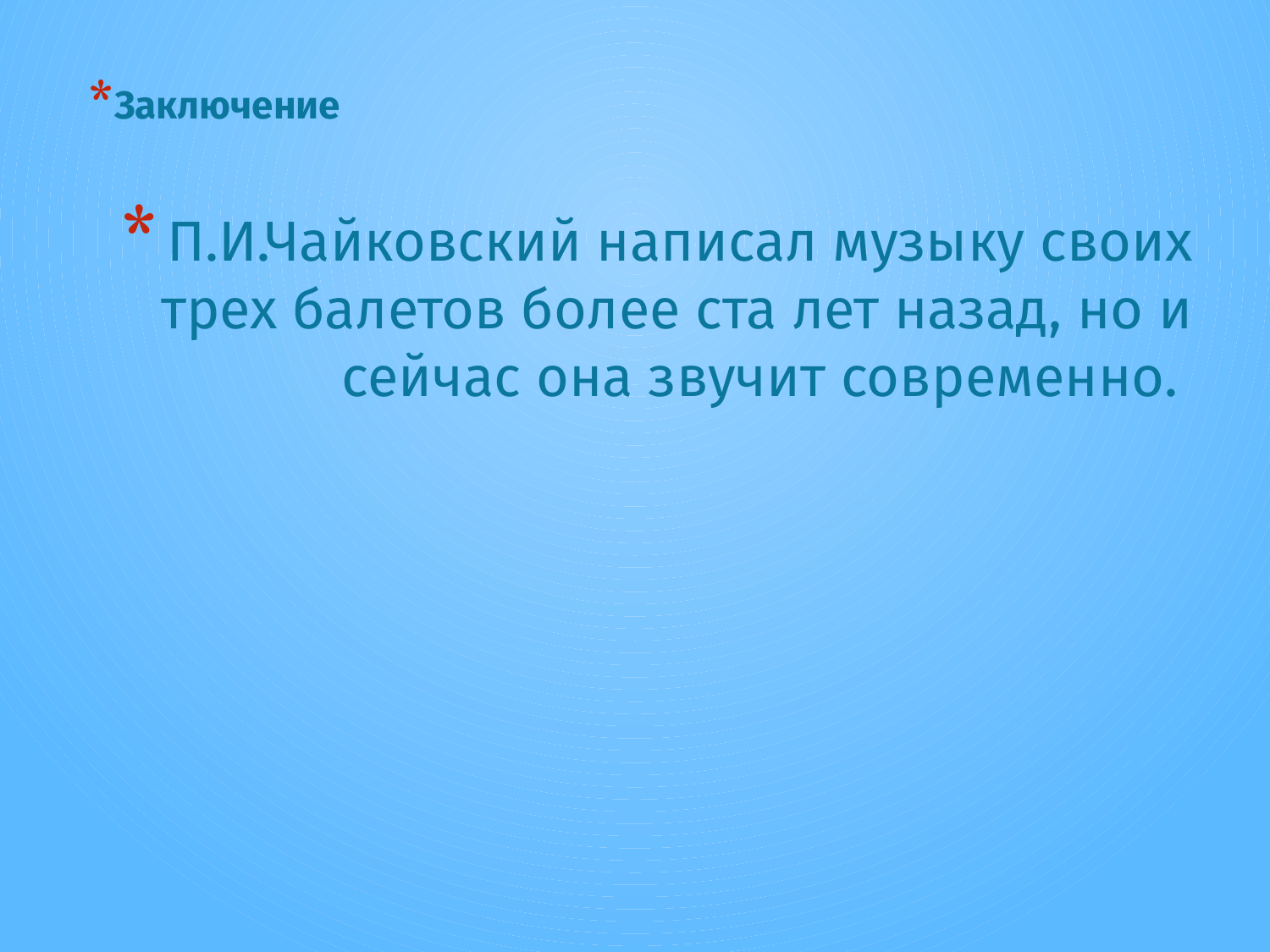

Заключение
# П.И.Чайковский написал музыку своих трех балетов более ста лет назад, но и сейчас она звучит современно.